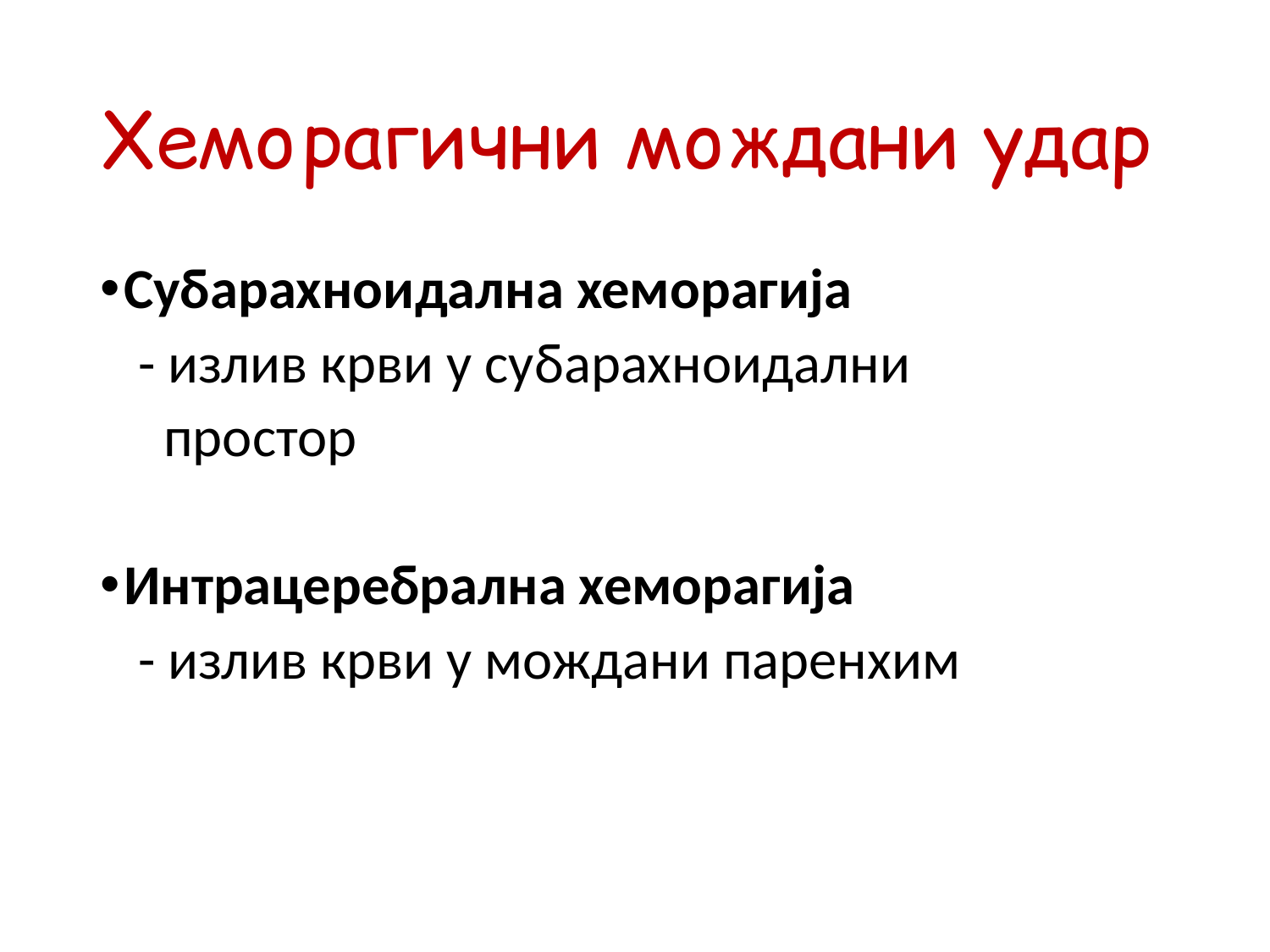

# Хеморагични мождани удар
Субарахноидална хеморагија
   - излив крви у субарахноидални
     простор

Интрацеребрална хеморагија
   - излив крви у мождани паренхим